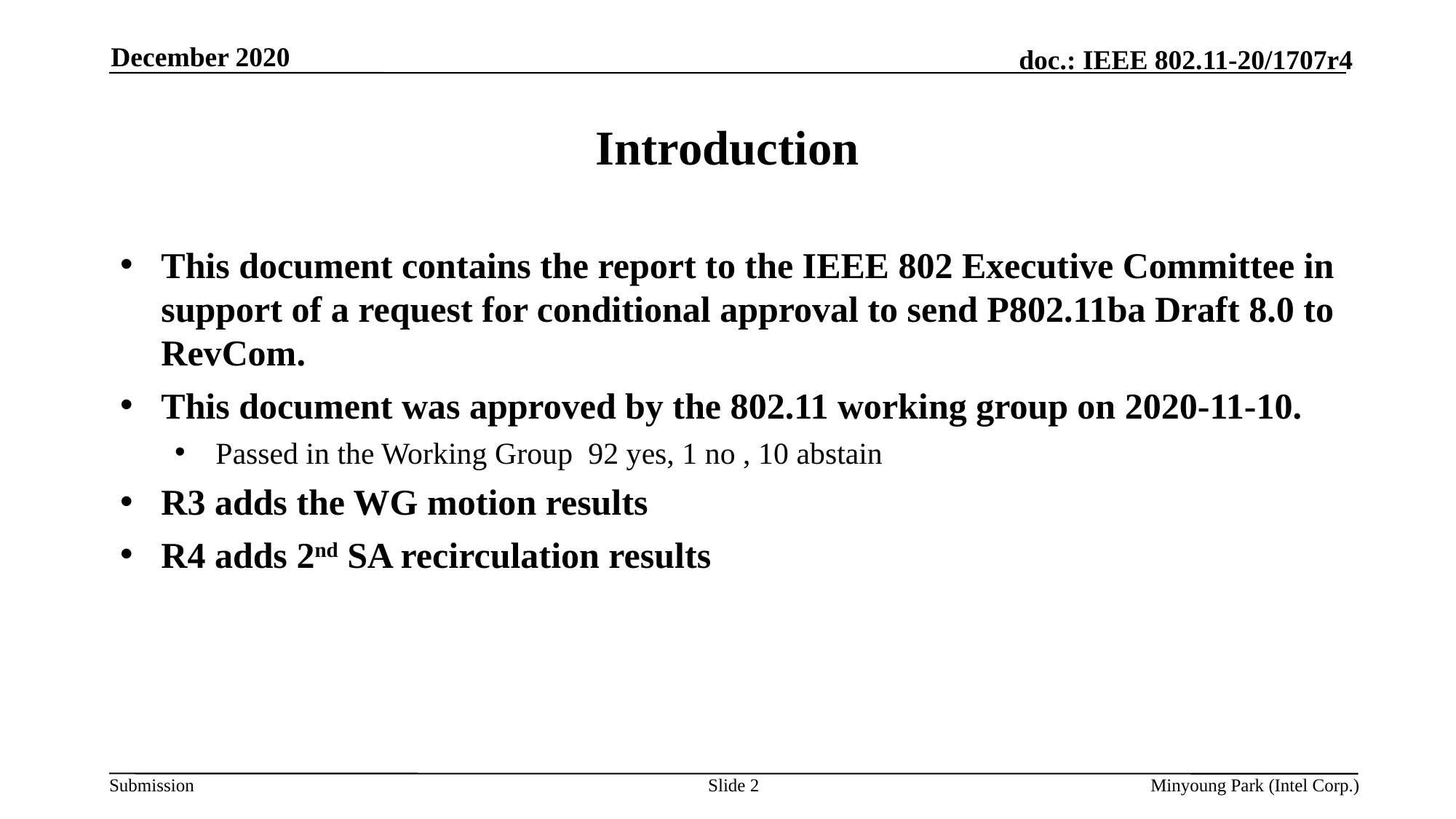

December 2020
# Introduction
This document contains the report to the IEEE 802 Executive Committee in support of a request for conditional approval to send P802.11ba Draft 8.0 to RevCom.
This document was approved by the 802.11 working group on 2020-11-10.
Passed in the Working Group  92 yes, 1 no , 10 abstain
R3 adds the WG motion results
R4 adds 2nd SA recirculation results

Slide 2
Minyoung Park (Intel Corp.)